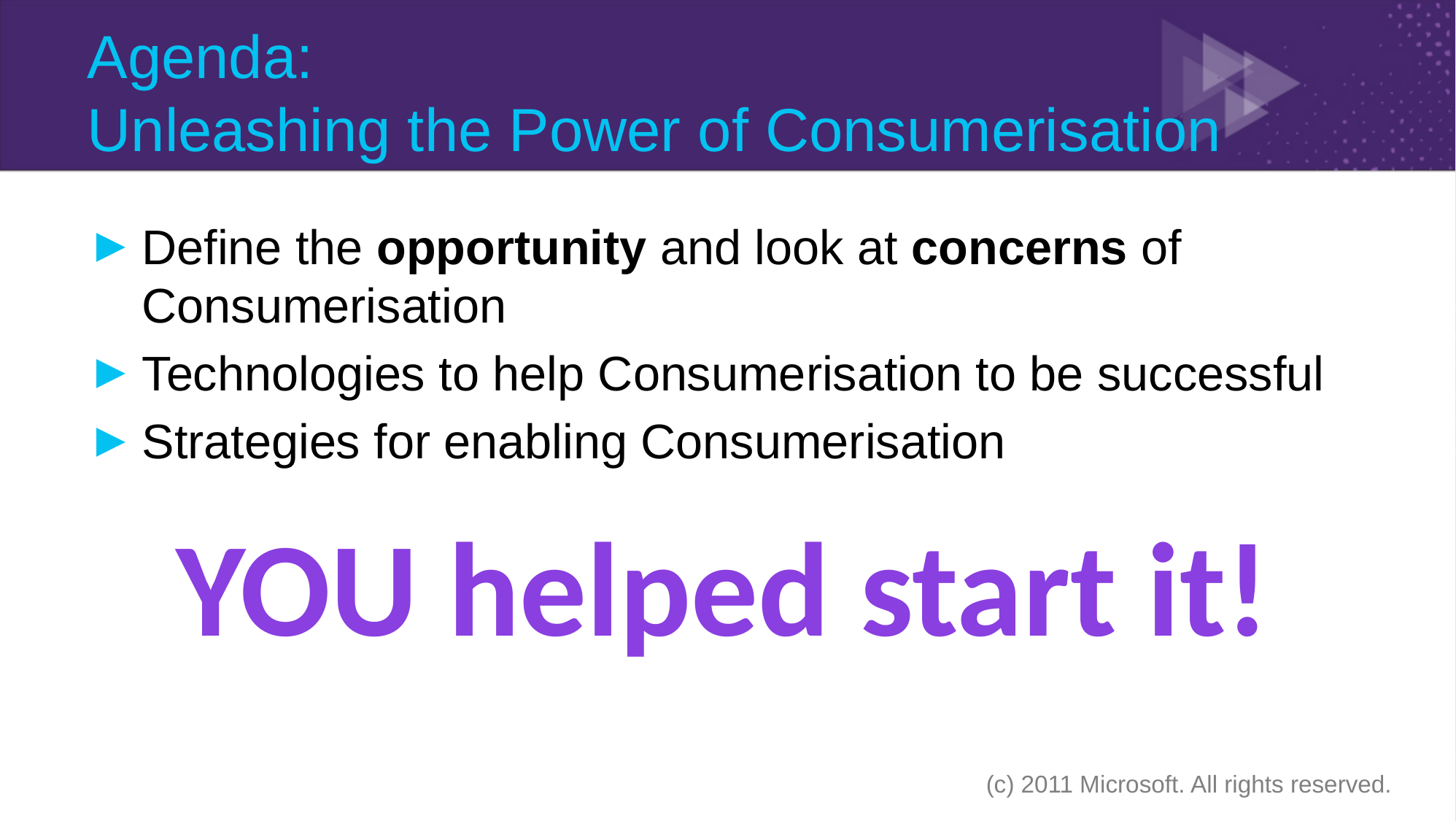

# Agenda: Unleashing the Power of Consumerisation
Define the opportunity and look at concerns of Consumerisation
Technologies to help Consumerisation to be successful
Strategies for enabling Consumerisation
YOU helped start it!
(c) 2011 Microsoft. All rights reserved.